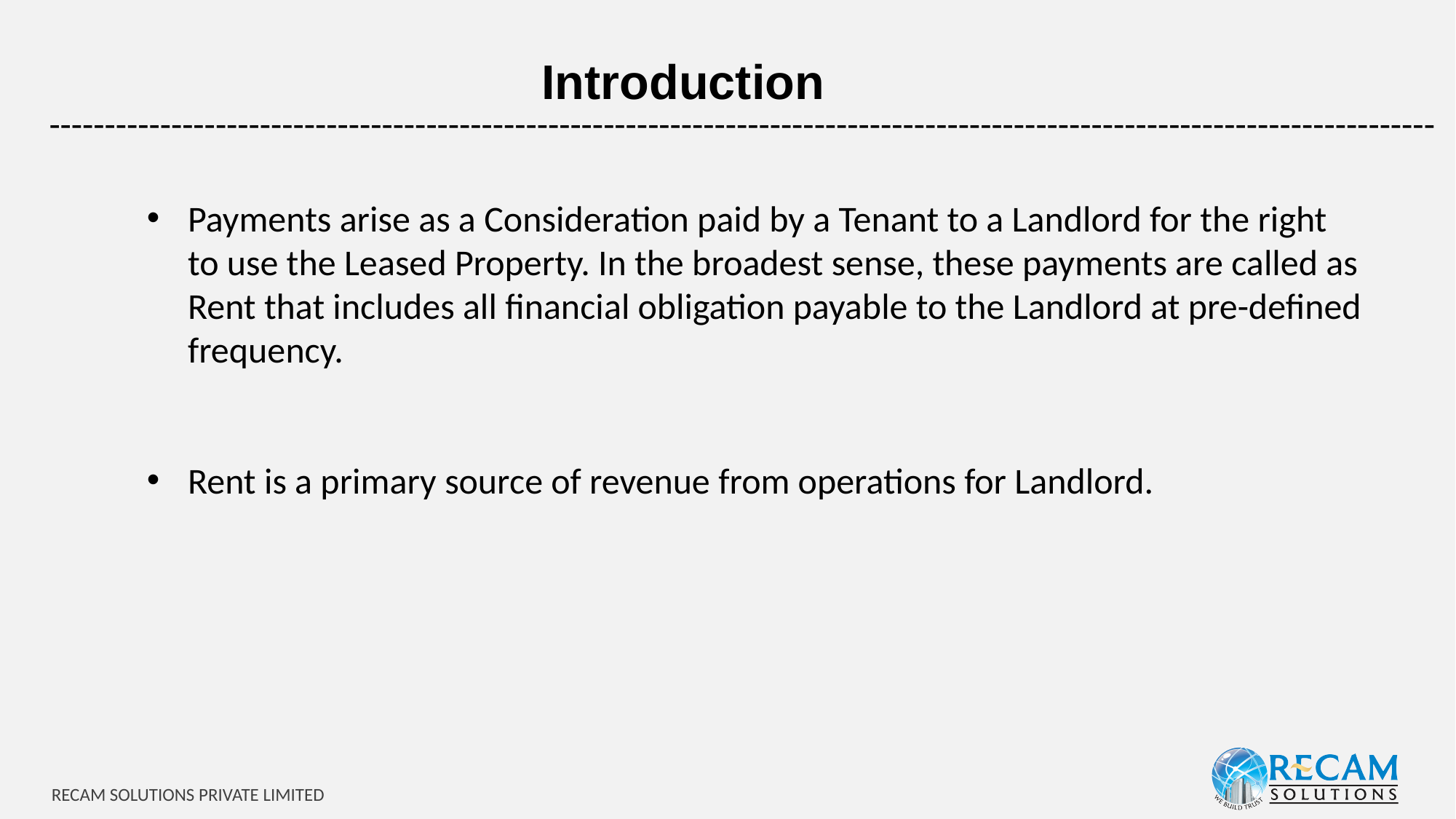

Introduction
-----------------------------------------------------------------------------------------------------------------------------

Payments arise as a Consideration paid by a Tenant to a Landlord for the right to use the Leased Property. In the broadest sense, these payments are called as Rent that includes all financial obligation payable to the Landlord at pre-defined frequency.

Rent is a primary source of revenue from operations for Landlord.

RECAM SOLUTIONS PRIVATE LIMITED